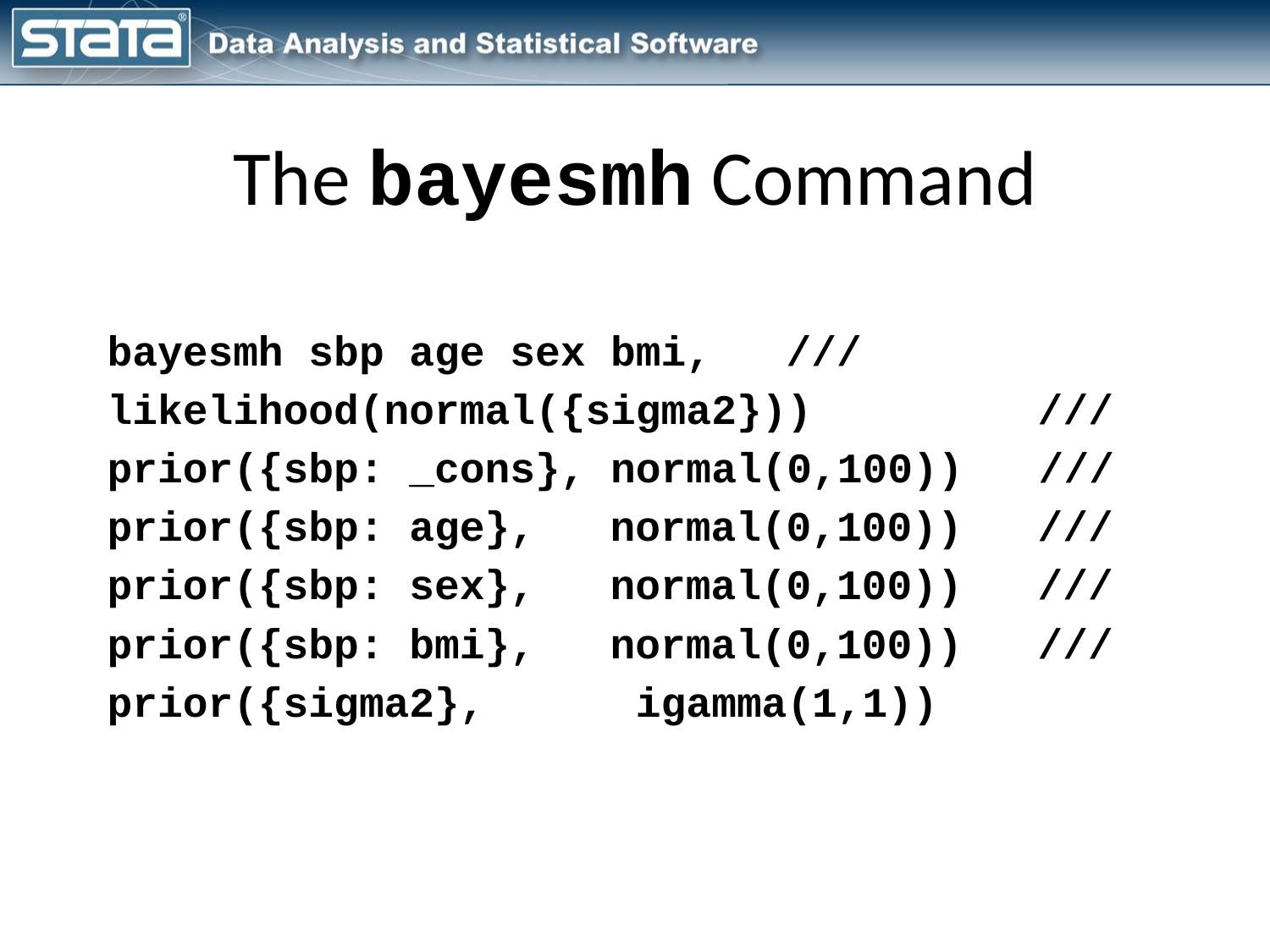

# The bayesmh Command
bayesmh sbp age sex bmi,			  ///
	likelihood(normal({sigma2})) 	       ///
	prior({sbp: _cons}, normal(0,100))   ///
	prior({sbp: age}, 	normal(0,100))	  ///
	prior({sbp: sex}, 	normal(0,100))	  ///
	prior({sbp: bmi}, 	normal(0,100))	  ///
	prior({sigma2},      igamma(1,1))